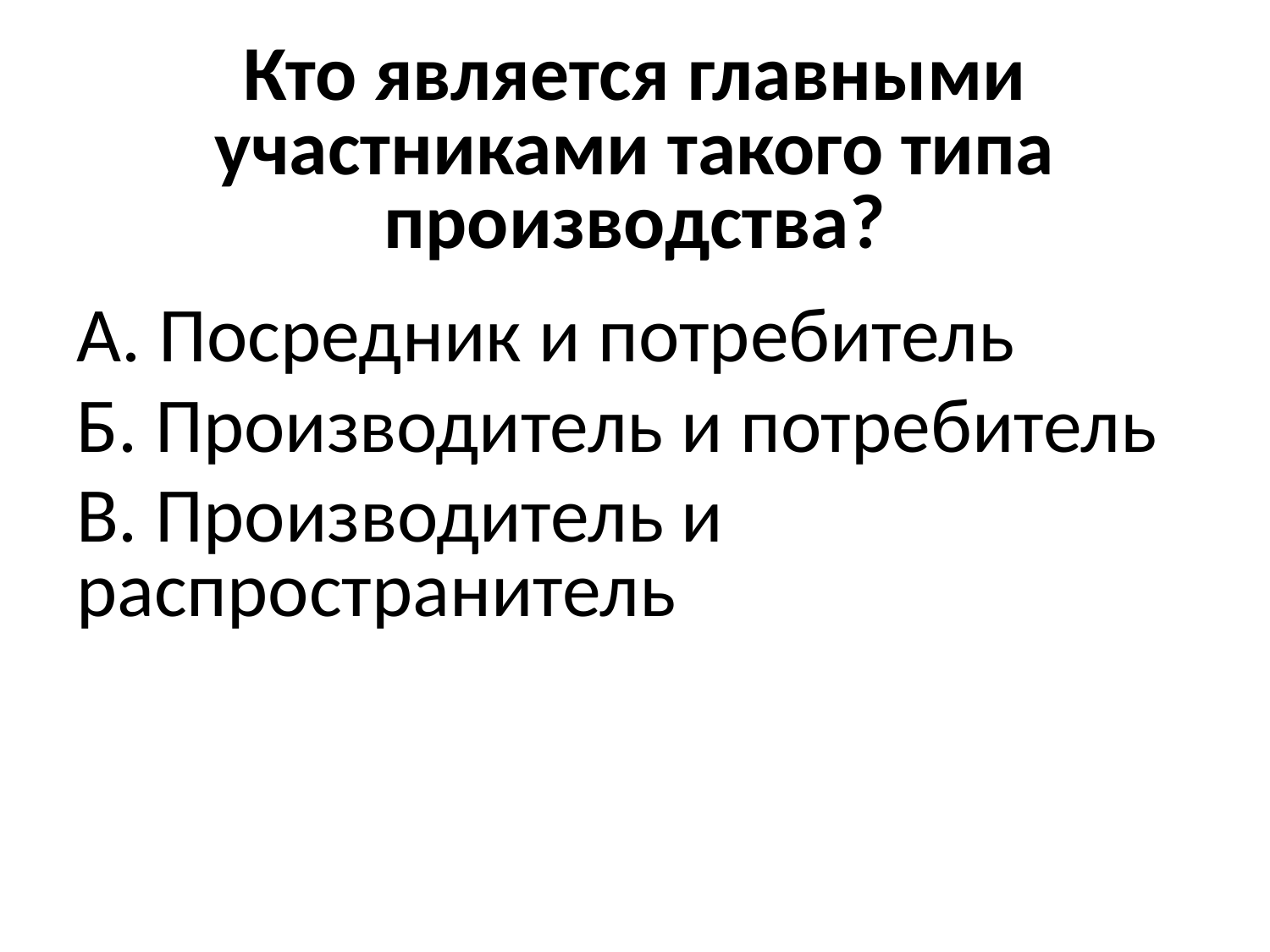

# Кто является главными участниками такого типа производства?
А. Посредник и потребитель
Б. Производитель и потребитель
В. Производитель и распространитель